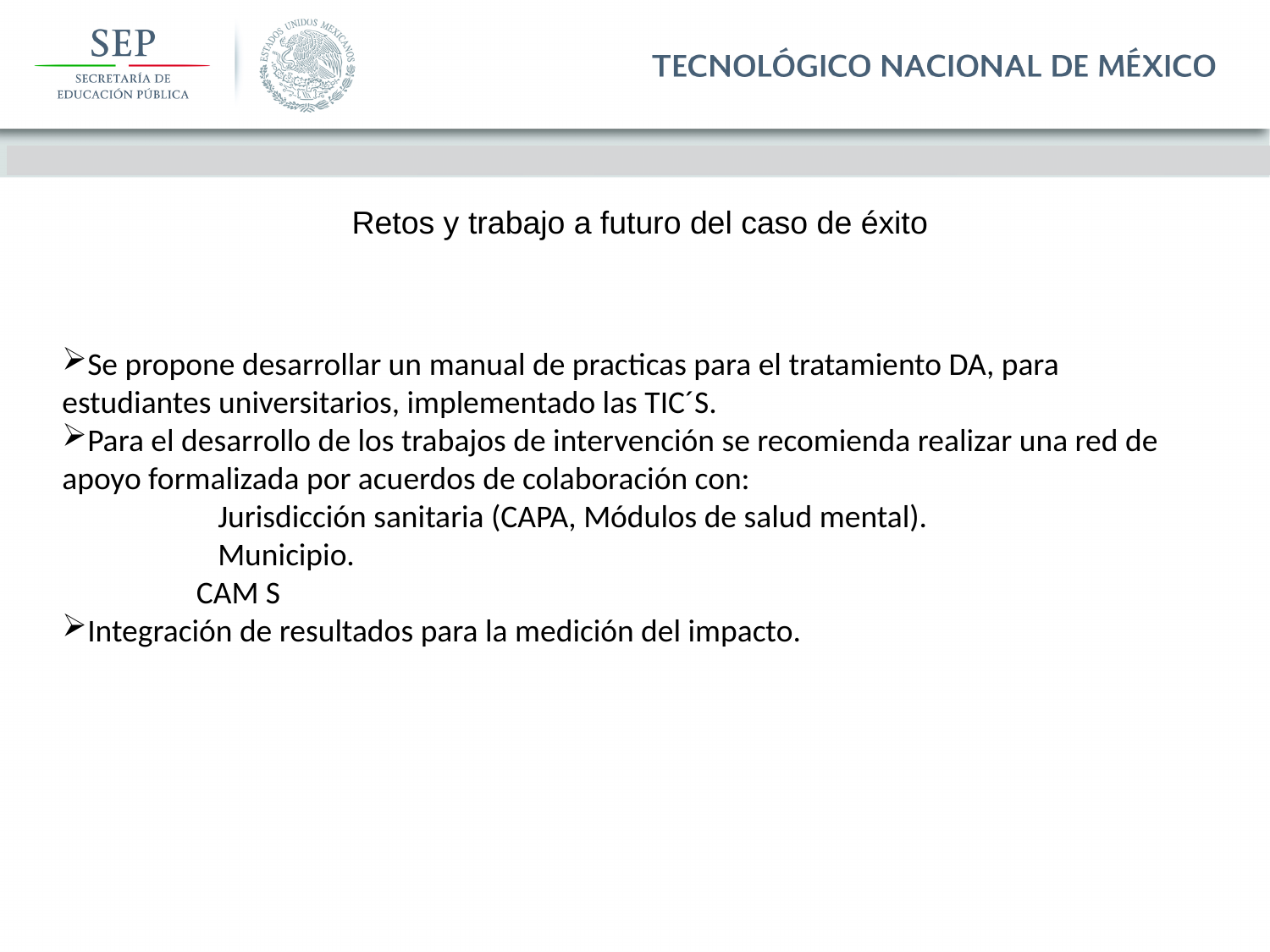

Retos y trabajo a futuro del caso de éxito
Se propone desarrollar un manual de practicas para el tratamiento DA, para estudiantes universitarios, implementado las TIC´S.
Para el desarrollo de los trabajos de intervención se recomienda realizar una red de apoyo formalizada por acuerdos de colaboración con:
    Jurisdicción sanitaria (CAPA, Módulos de salud mental).
    Municipio.
 CAM S
Integración de resultados para la medición del impacto.